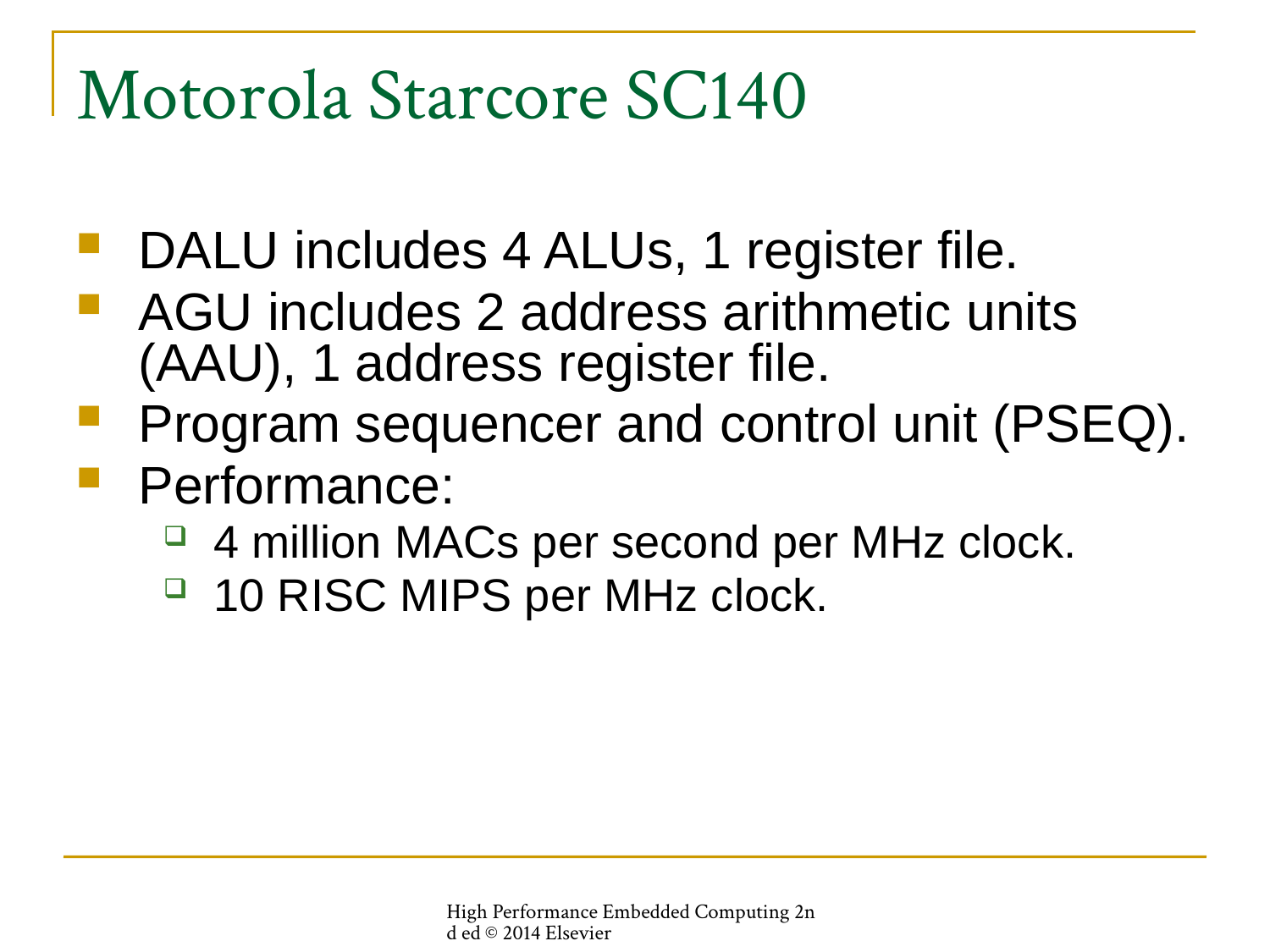

# Motorola Starcore SC140
DALU includes 4 ALUs, 1 register file.
AGU includes 2 address arithmetic units (AAU), 1 address register file.
Program sequencer and control unit (PSEQ).
Performance:
4 million MACs per second per MHz clock.
10 RISC MIPS per MHz clock.
High Performance Embedded Computing 2nd ed © 2014 Elsevier